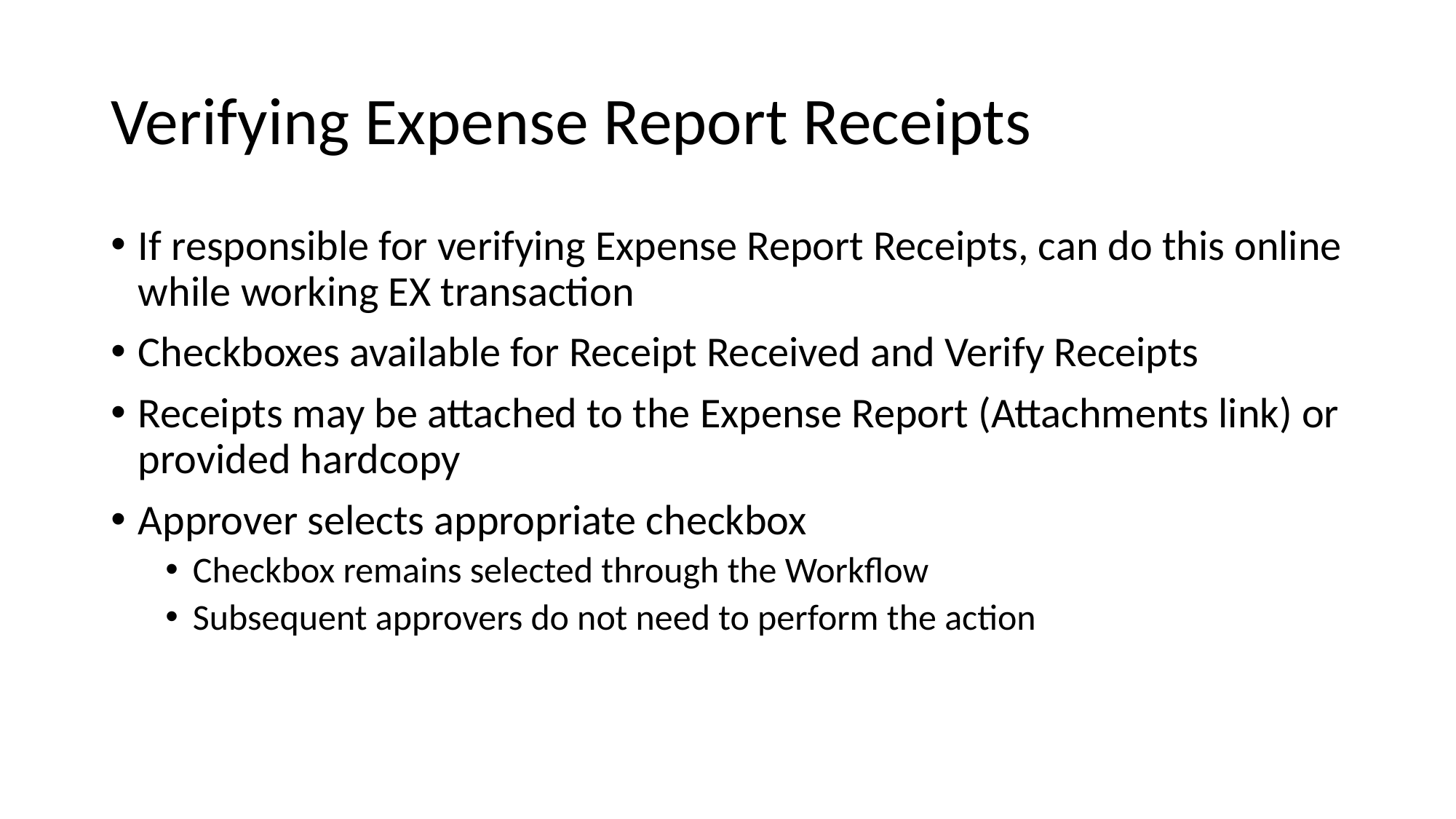

# Verifying Expense Report Receipts
If responsible for verifying Expense Report Receipts, can do this online while working EX transaction
Checkboxes available for Receipt Received and Verify Receipts
Receipts may be attached to the Expense Report (Attachments link) or provided hardcopy
Approver selects appropriate checkbox
Checkbox remains selected through the Workflow
Subsequent approvers do not need to perform the action